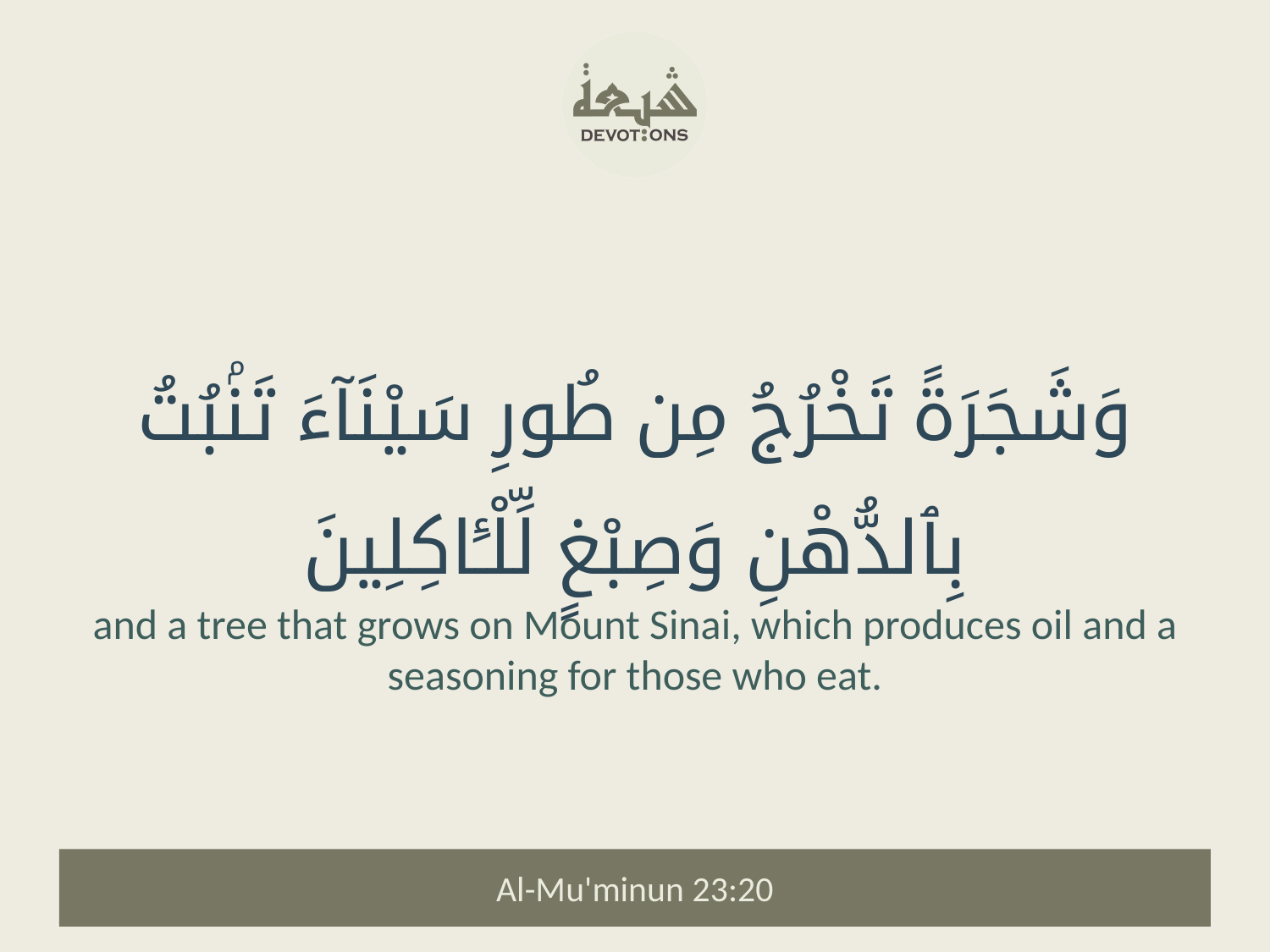

وَشَجَرَةً تَخْرُجُ مِن طُورِ سَيْنَآءَ تَنۢبُتُ بِٱلدُّهْنِ وَصِبْغٍ لِّلْـَٔاكِلِينَ
and a tree that grows on Mount Sinai, which produces oil and a seasoning for those who eat.
Al-Mu'minun 23:20